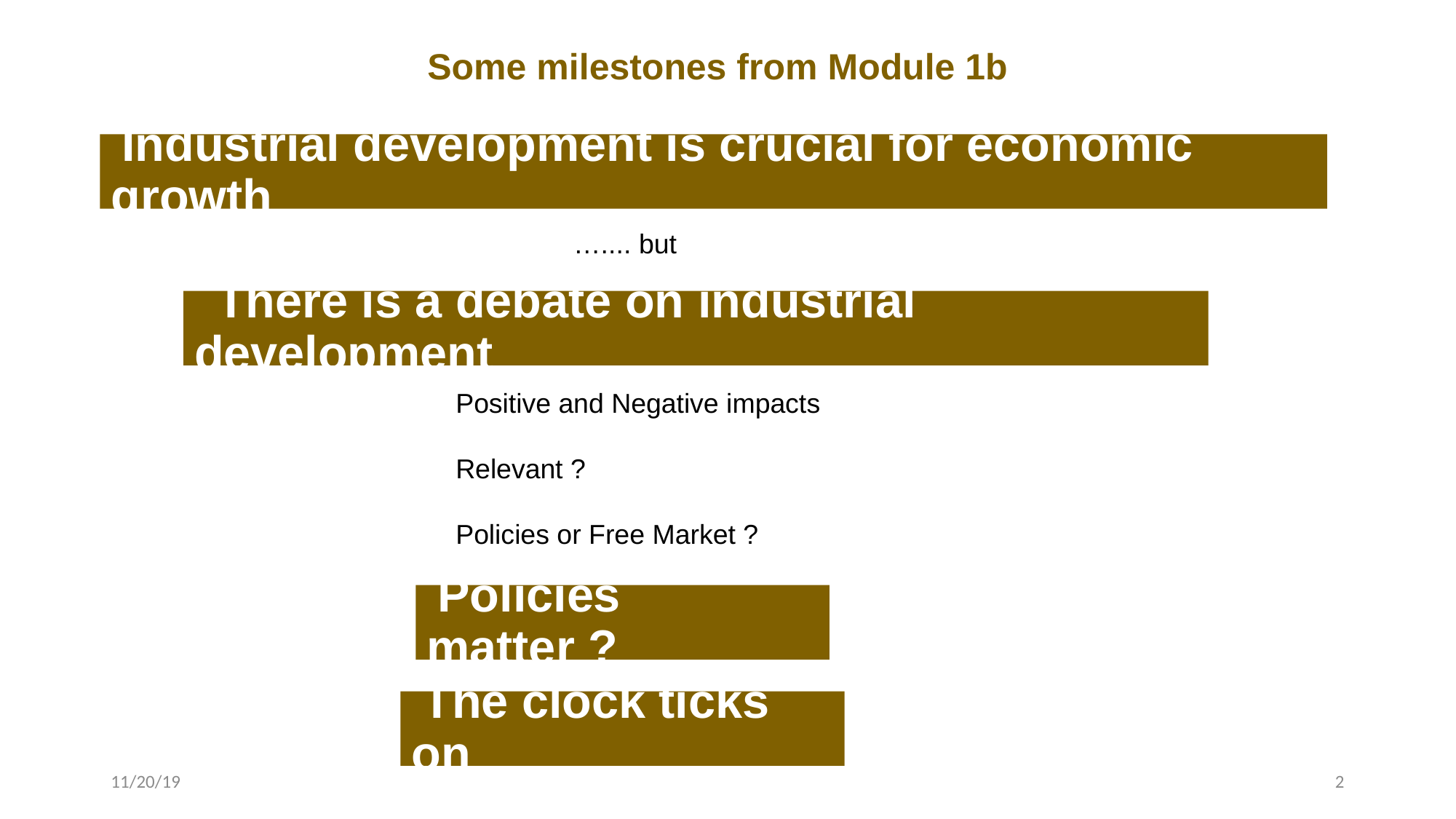

Some milestones from Module 1b
 Industrial development is crucial for economic growth
….... but
  There is a debate on industrial development
Positive and Negative impacts

Relevant ?

Policies or Free Market ?

 Policies matter ?
 The clock ticks on
11/20/19

2